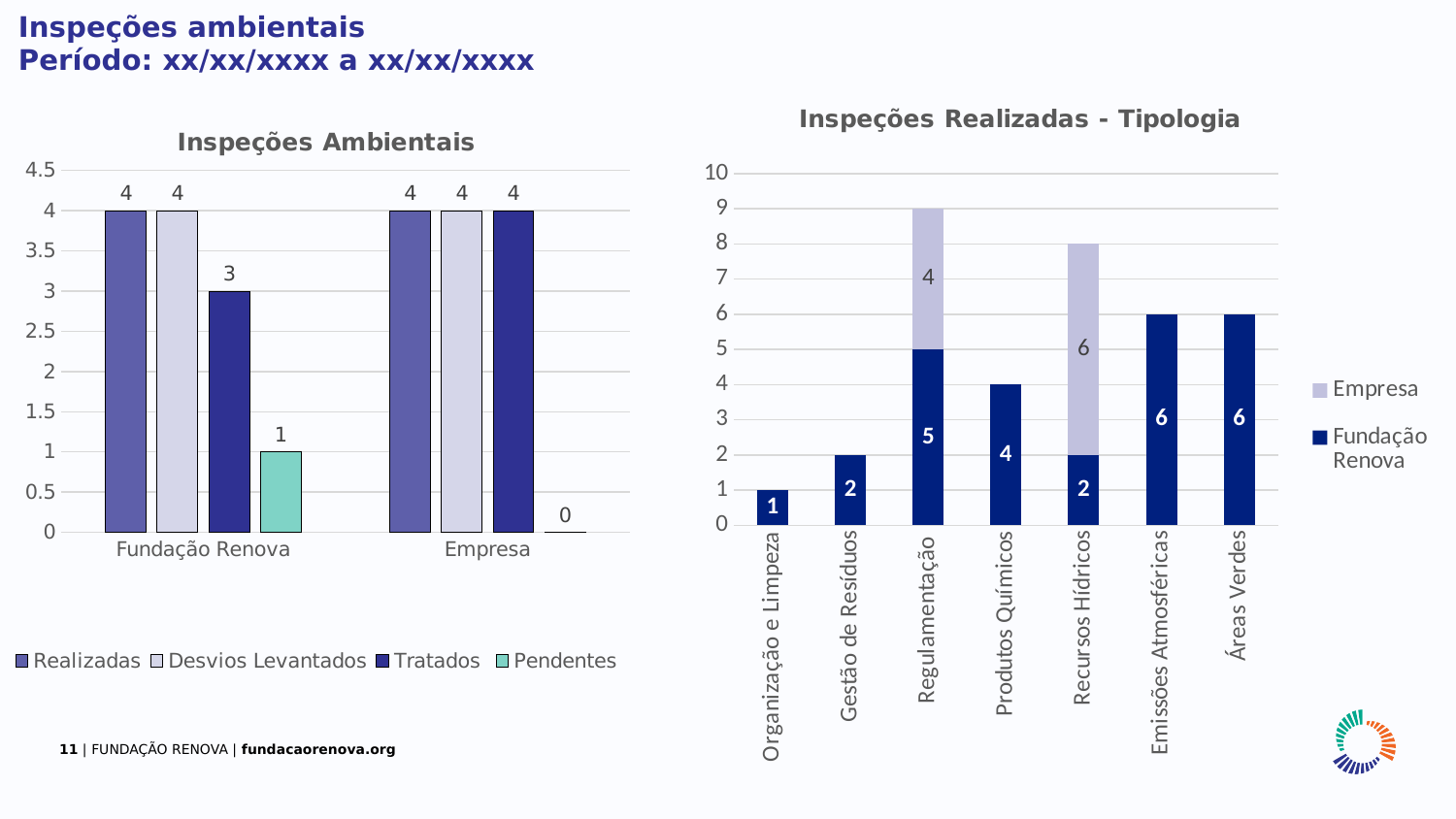

Inspeções ambientais
Período: xx/xx/xxxx a xx/xx/xxxx

### Chart: Inspeções Realizadas - Tipologia

| Category | Fundação Renova  | Empresa |
|---|---|---|
| Organização e Limpeza | 1.0 | None |
| Gestão de Resíduos | 2.0 | None |
| Regulamentação  | 5.0 | 4.0 |
| Produtos Químicos | 4.0 | None |
| Recursos Hídricos | 2.0 | 6.0 |
| Emissões Atmosféricas | 6.0 | None |
| Áreas Verdes | 6.0 | None |

### Chart: Inspeções Ambientais

| Category | Realizadas | Desvios Levantados | Tratados  | Pendentes |
|---|---|---|---|---|
| Fundação Renova | 4.0 | 4.0 | 3.0 | 1.0 |
| Empresa | 4.0 | 4.0 | 4.0 | 0.0 |